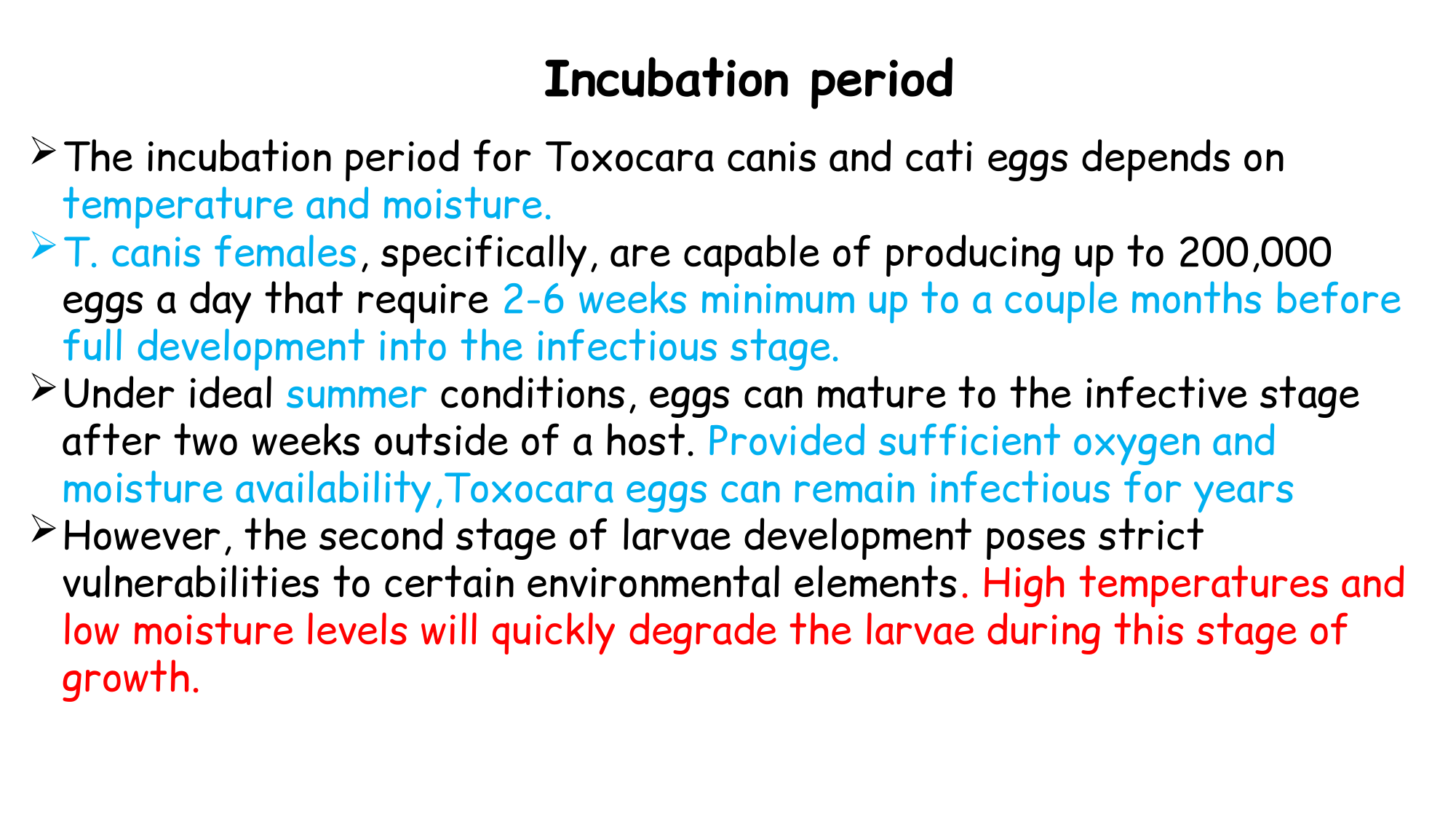

Incubation period
The incubation period for Toxocara canis and cati eggs depends on temperature and moisture.
T. canis females, specifically, are capable of producing up to 200,000 eggs a day that require 2-6 weeks minimum up to a couple months before full development into the infectious stage.
Under ideal summer conditions, eggs can mature to the infective stage after two weeks outside of a host. Provided sufficient oxygen and moisture availability,Toxocara eggs can remain infectious for years
However, the second stage of larvae development poses strict vulnerabilities to certain environmental elements. High temperatures and low moisture levels will quickly degrade the larvae during this stage of growth.